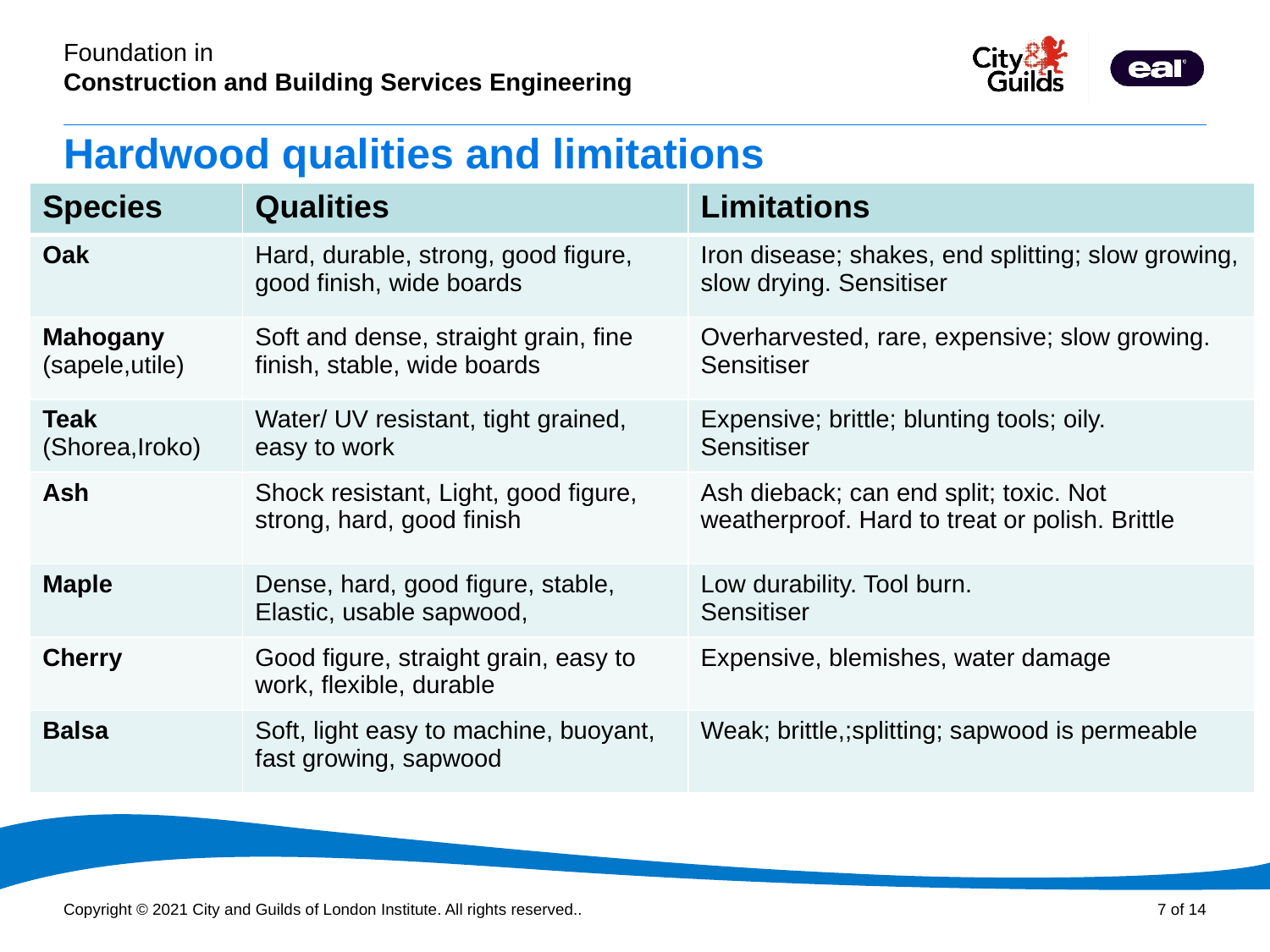

# Hardwood qualities and limitations
| Species | Qualities | Limitations |
| --- | --- | --- |
| Oak | Hard, durable, strong, good figure, good finish, wide boards | Iron disease; shakes, end splitting; slow growing, slow drying. Sensitiser |
| Mahogany (sapele,utile) | Soft and dense, straight grain, fine finish, stable, wide boards | Overharvested, rare, expensive; slow growing. Sensitiser |
| Teak (Shorea,Iroko) | Water/ UV resistant, tight grained, easy to work | Expensive; brittle; blunting tools; oily. Sensitiser |
| Ash | Shock resistant, Light, good figure, strong, hard, good finish | Ash dieback; can end split; toxic. Not weatherproof. Hard to treat or polish. Brittle |
| Maple | Dense, hard, good figure, stable, Elastic, usable sapwood, | Low durability. Tool burn. Sensitiser |
| Cherry | Good figure, straight grain, easy to work, flexible, durable | Expensive, blemishes, water damage |
| Balsa | Soft, light easy to machine, buoyant, fast growing, sapwood | Weak; brittle,;splitting; sapwood is permeable |